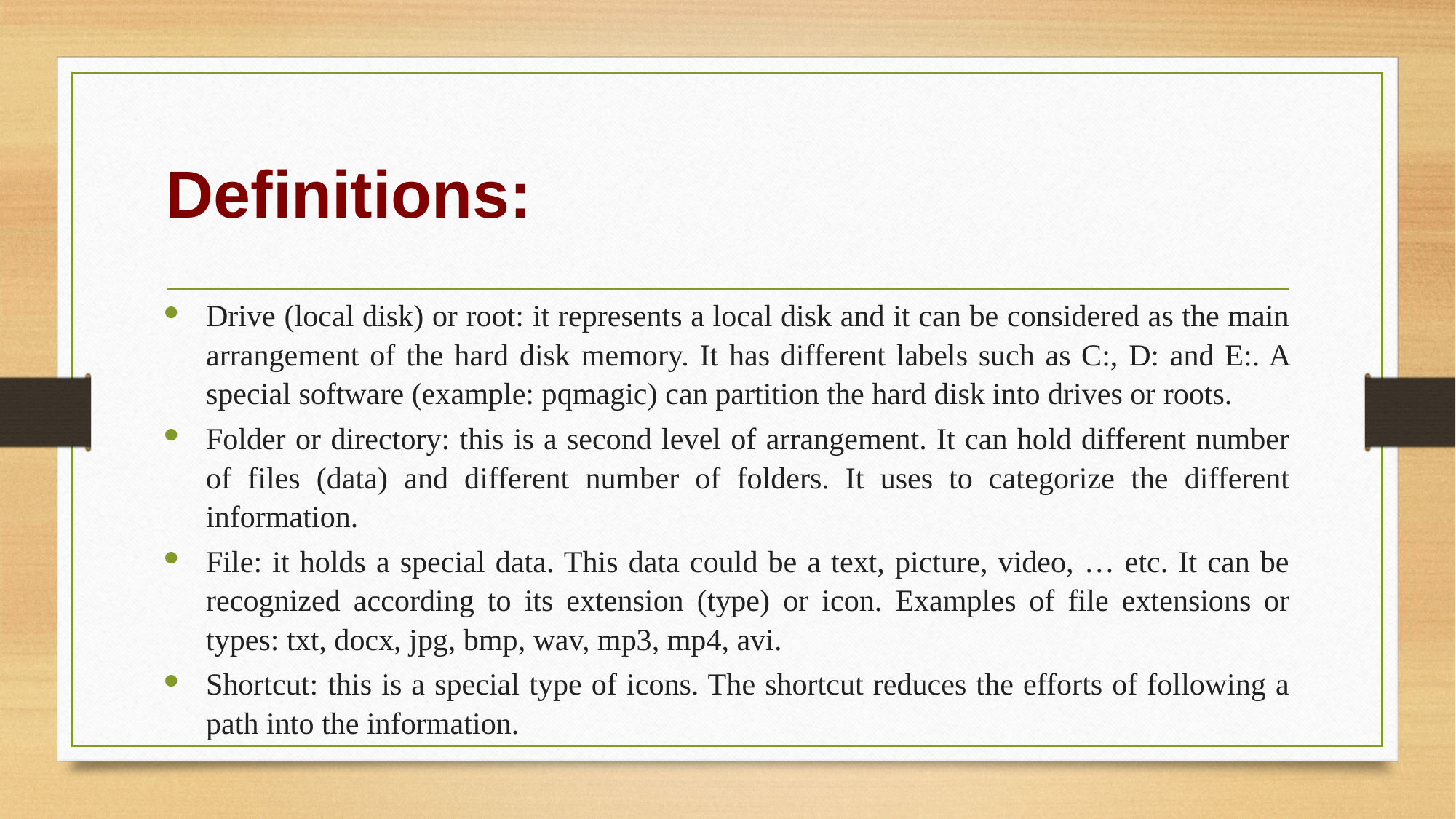

# Definitions:
Drive (local disk) or root: it represents a local disk and it can be considered as the main arrangement of the hard disk memory. It has different labels such as C:, D: and E:. A special software (example: pqmagic) can partition the hard disk into drives or roots.
Folder or directory: this is a second level of arrangement. It can hold different number of files (data) and different number of folders. It uses to categorize the different information.
File: it holds a special data. This data could be a text, picture, video, … etc. It can be recognized according to its extension (type) or icon. Examples of file extensions or types: txt, docx, jpg, bmp, wav, mp3, mp4, avi.
Shortcut: this is a special type of icons. The shortcut reduces the efforts of following a path into the information.